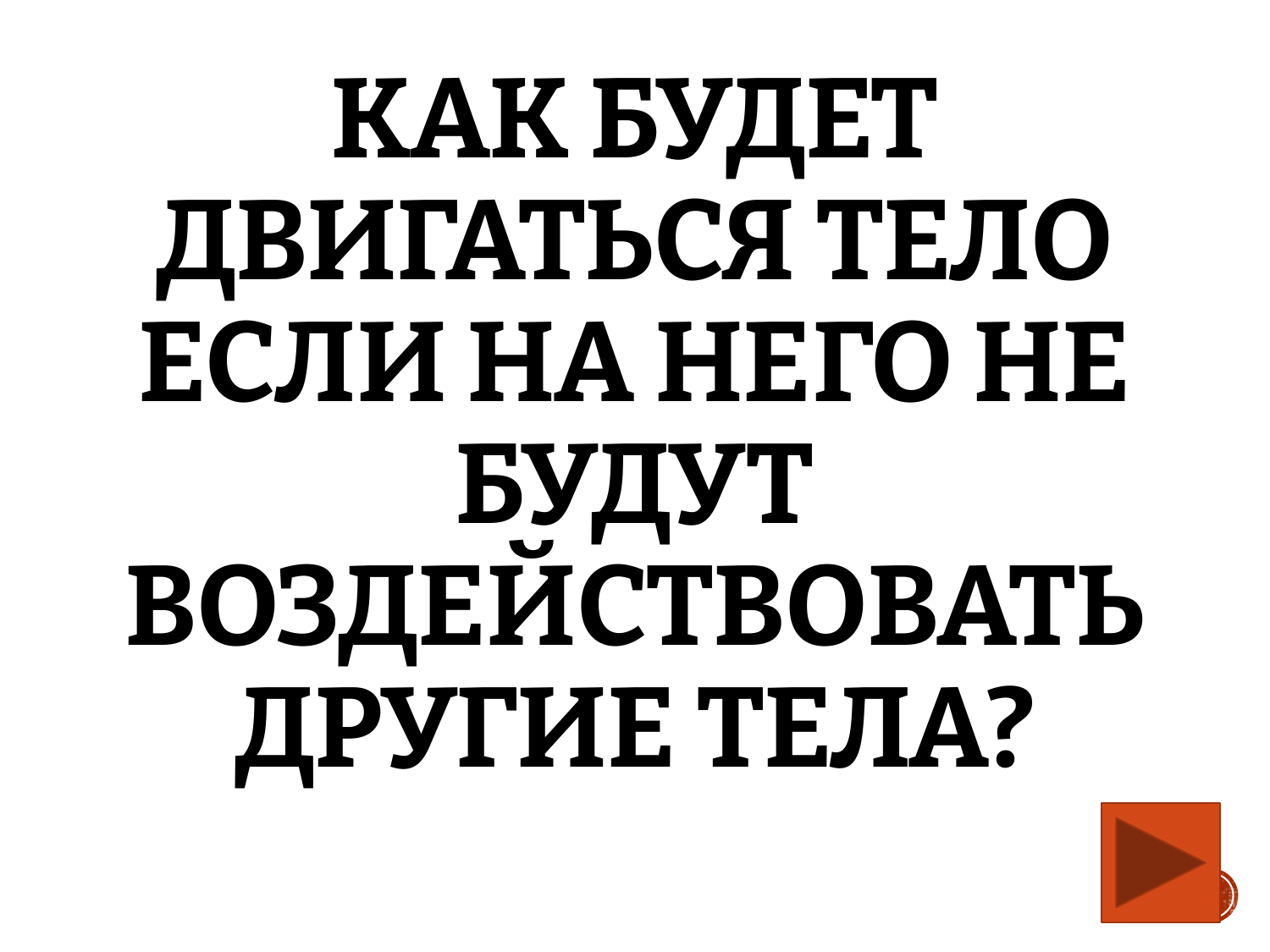

# Как будет двигаться тело если на него не будут воздействовать другие тела?